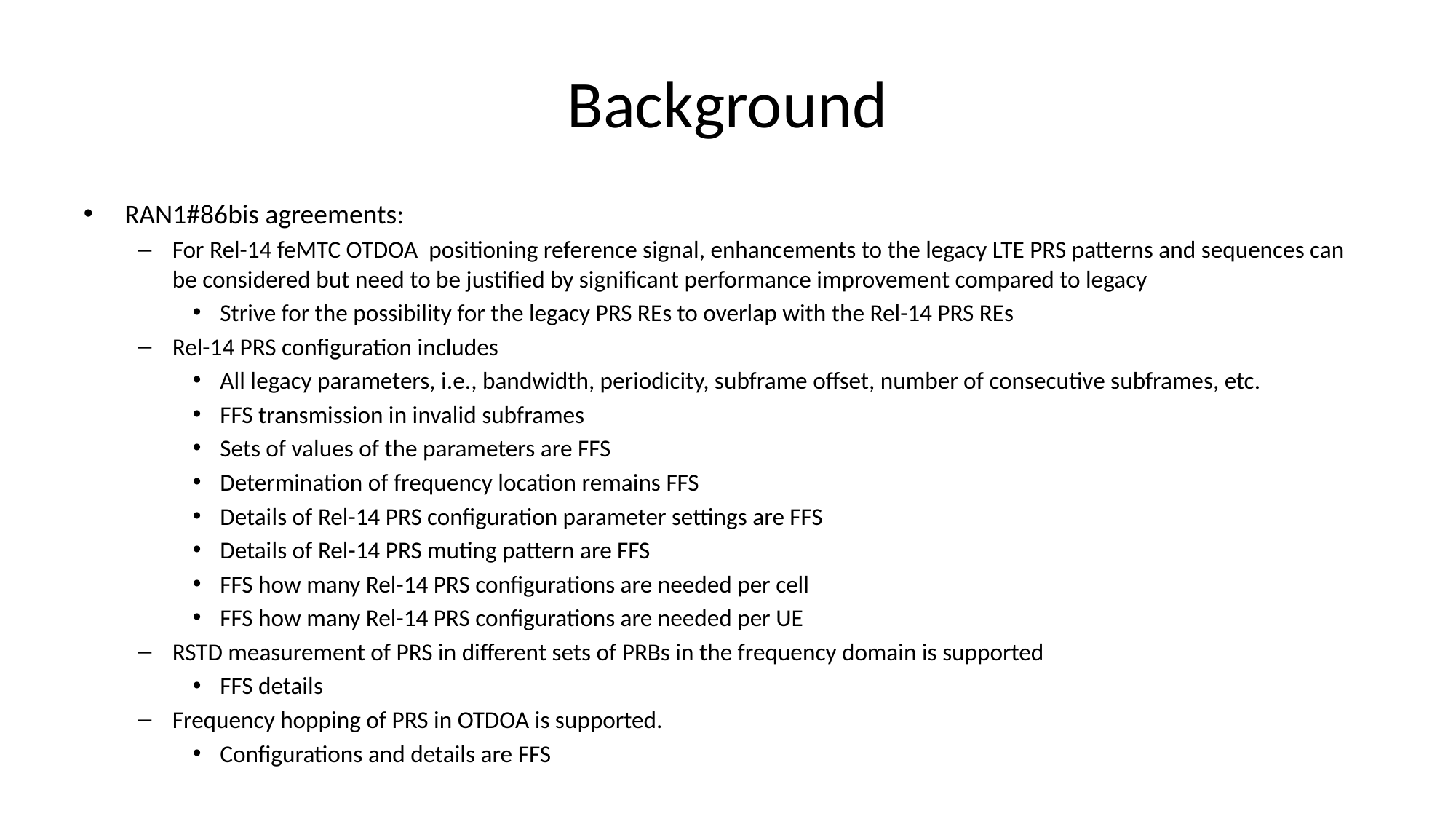

# Background
RAN1#86bis agreements:
For Rel-14 feMTC OTDOA  positioning reference signal, enhancements to the legacy LTE PRS patterns and sequences can be considered but need to be justified by significant performance improvement compared to legacy
Strive for the possibility for the legacy PRS REs to overlap with the Rel-14 PRS REs
Rel-14 PRS configuration includes
All legacy parameters, i.e., bandwidth, periodicity, subframe offset, number of consecutive subframes, etc.
FFS transmission in invalid subframes
Sets of values of the parameters are FFS
Determination of frequency location remains FFS
Details of Rel-14 PRS configuration parameter settings are FFS
Details of Rel-14 PRS muting pattern are FFS
FFS how many Rel-14 PRS configurations are needed per cell
FFS how many Rel-14 PRS configurations are needed per UE
RSTD measurement of PRS in different sets of PRBs in the frequency domain is supported
FFS details
Frequency hopping of PRS in OTDOA is supported.
Configurations and details are FFS